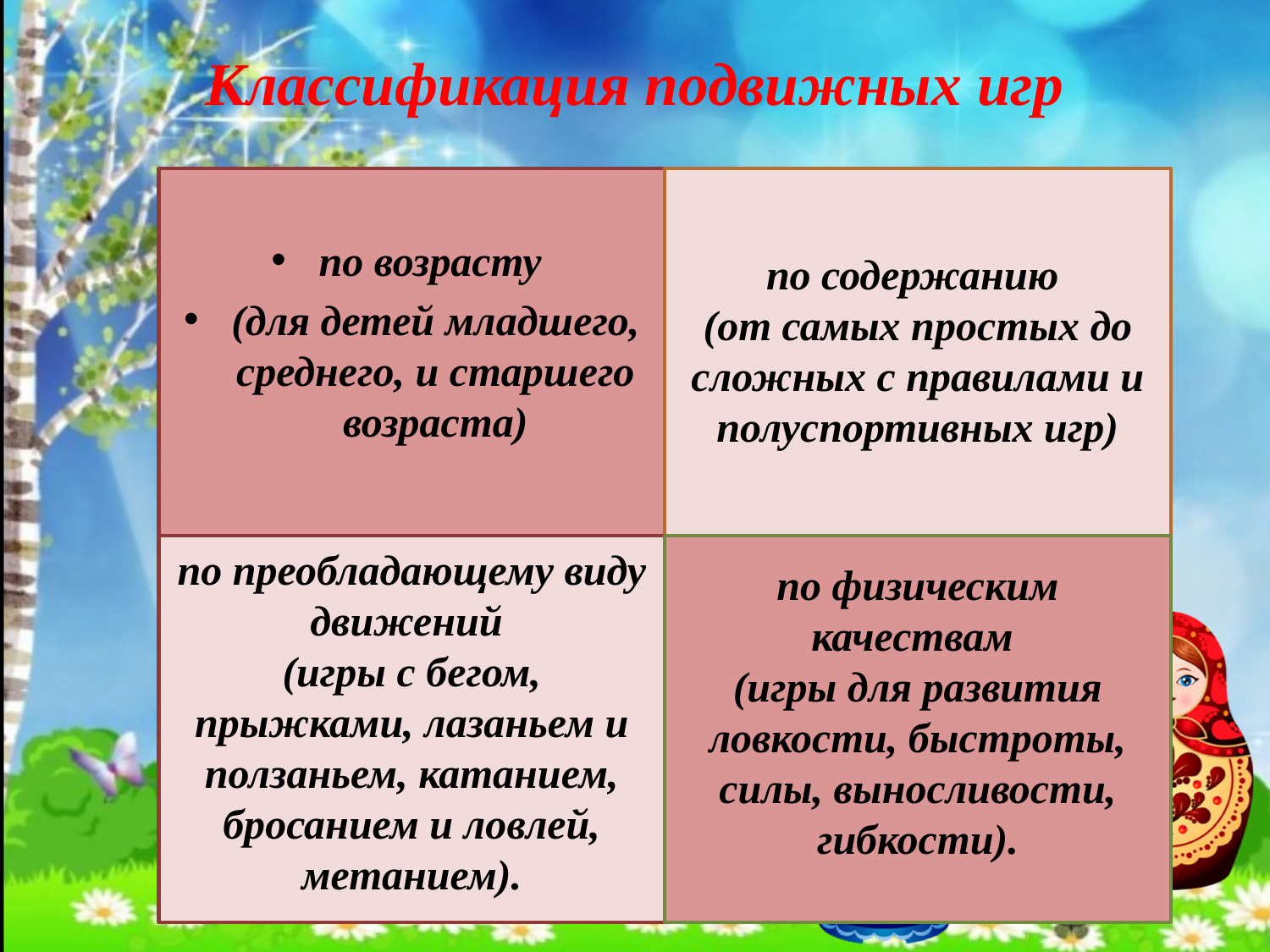

# Классификация подвижных игр

по возрасту
(для детей младшего, среднего, и старшего возраста)

по содержанию
(от самых простых до сложных с правилами и полуспортивных игр)

по преобладающему виду движений
(игры с бегом, прыжками, лазаньем и ползаньем, катанием, бросанием и ловлей, метанием).

по физическим качествам
(игры для развития ловкости, быстроты, силы, выносливости, гибкости).